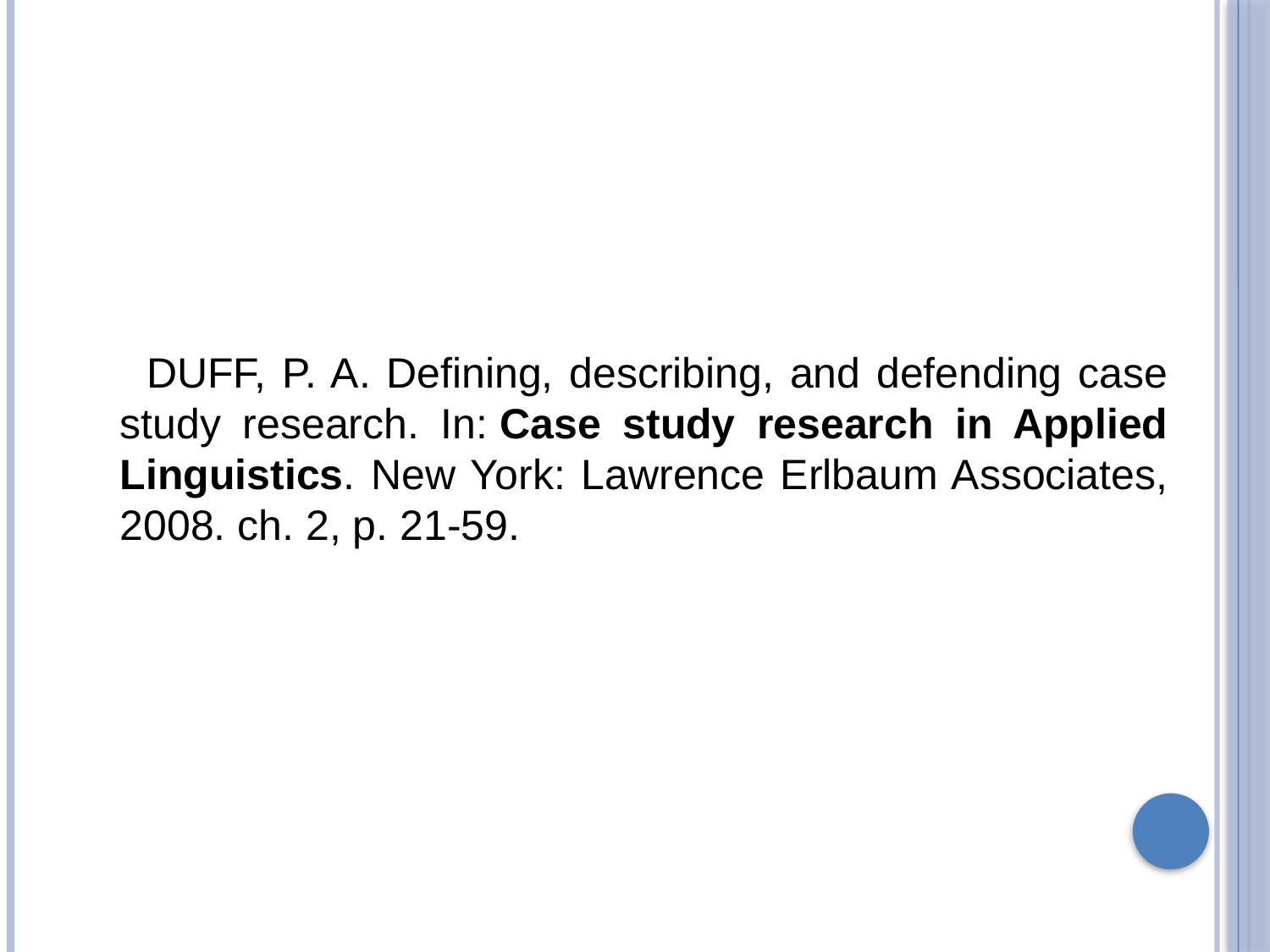

DUFF, P. A. Defining, describing, and defending case study research. In: Case study research in Applied Linguistics. New York: Lawrence Erlbaum Associates, 2008. ch. 2, p. 21-59.